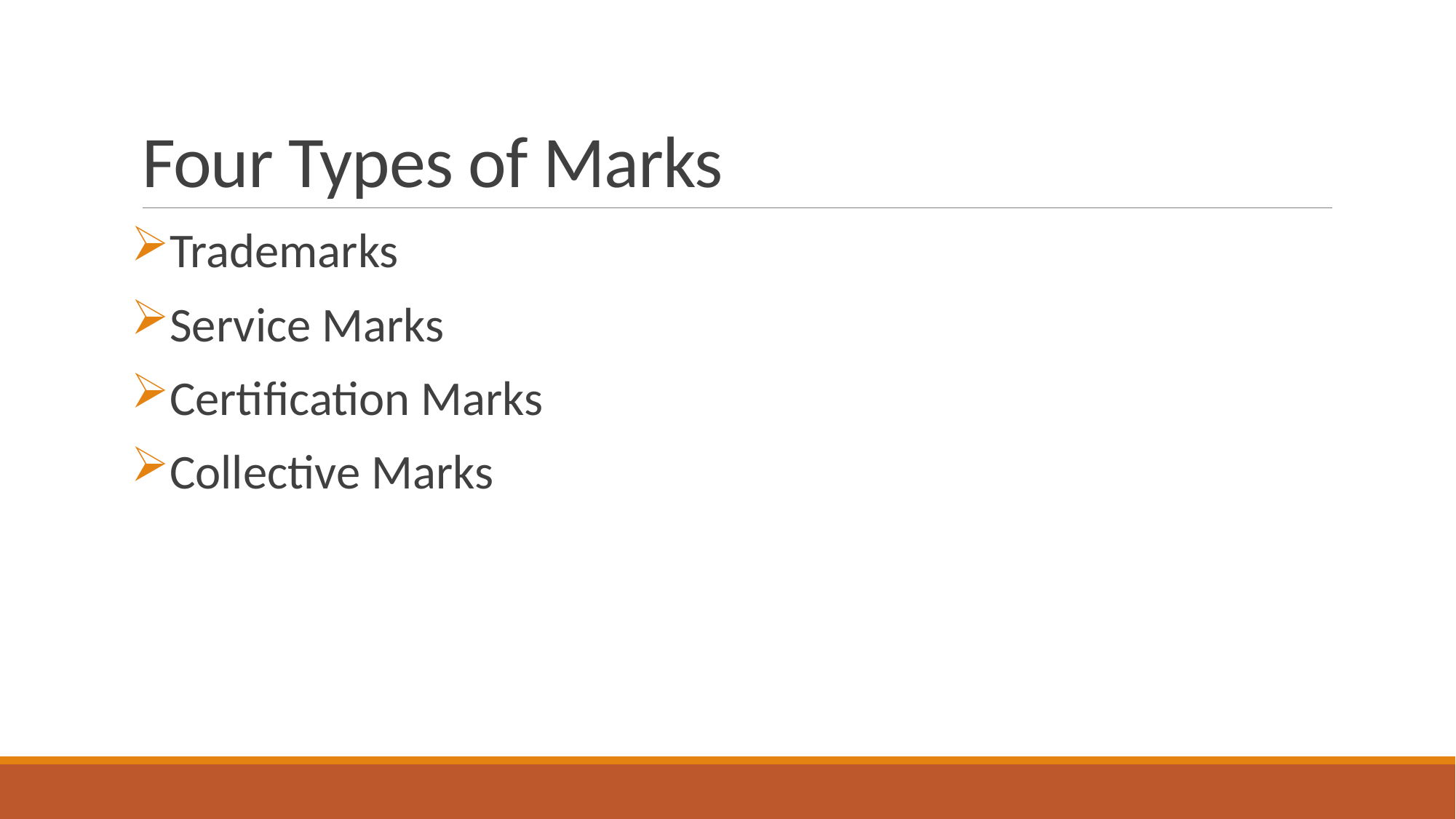

# Four Types of Marks
Trademarks
Service Marks
Certification Marks
Collective Marks